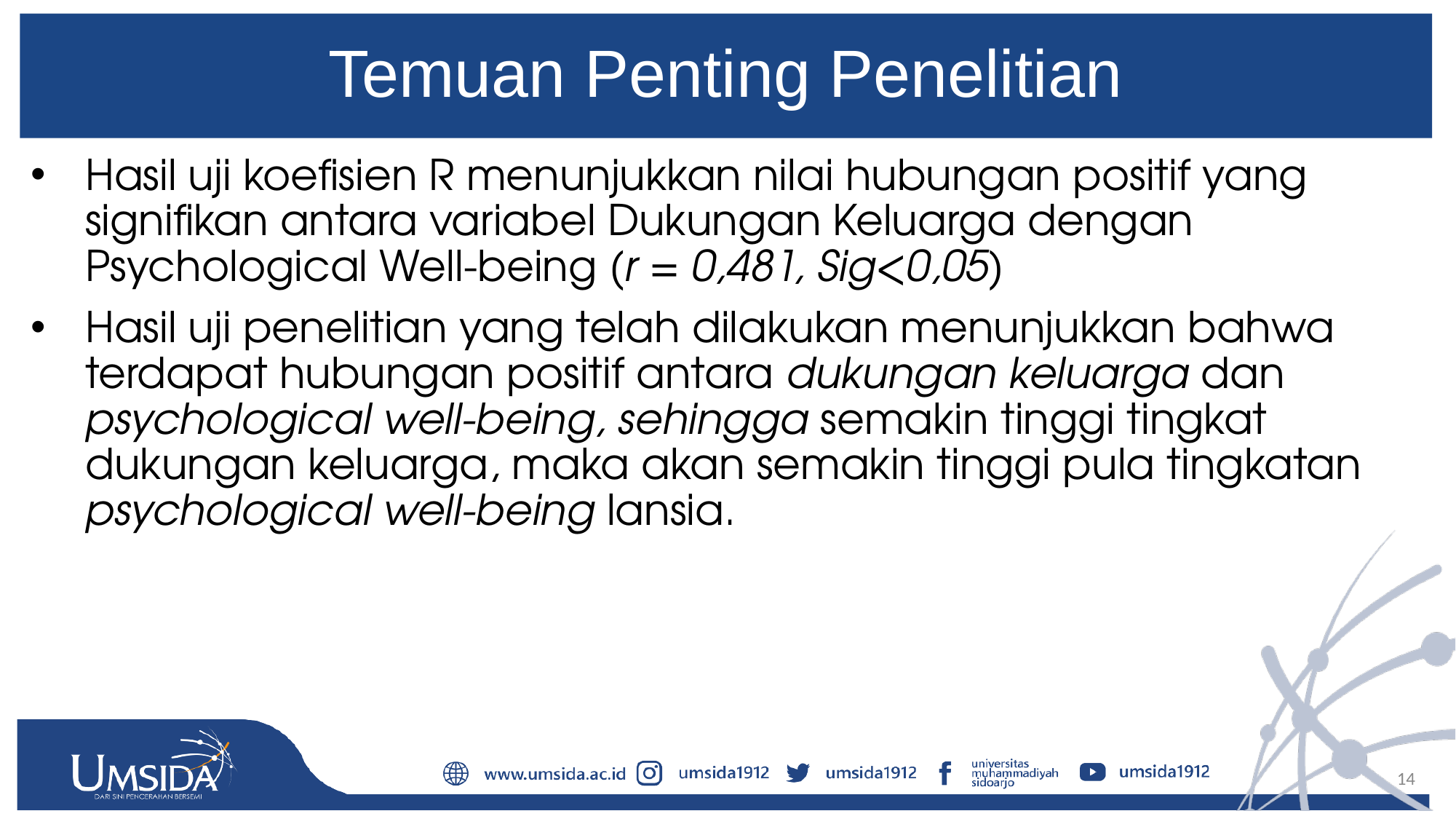

# Temuan Penting Penelitian
Hasil uji koefisien R menunjukkan nilai hubungan positif yang signifikan antara variabel Dukungan Keluarga dengan Psychological Well-being (r = 0,481, Sig<0,05)
Hasil uji penelitian yang telah dilakukan menunjukkan bahwa terdapat hubungan positif antara dukungan keluarga dan psychological well-being, sehingga semakin tinggi tingkat dukungan keluarga, maka akan semakin tinggi pula tingkatan psychological well-being lansia.